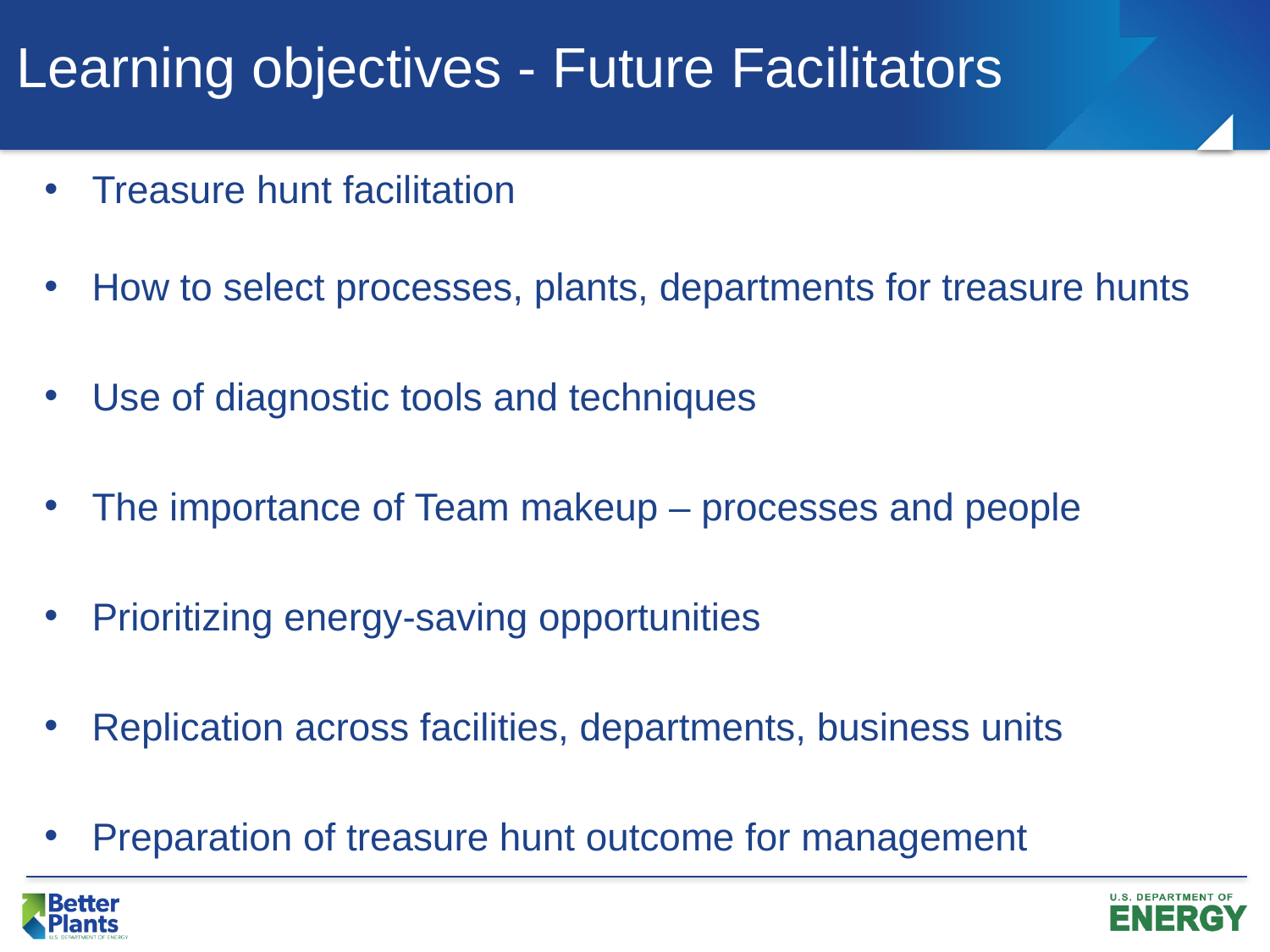

# Learning objectives - Future Facilitators
Treasure hunt facilitation

How to select processes, plants, departments for treasure hunts

Use of diagnostic tools and techniques

The importance of Team makeup – processes and people

Prioritizing energy-saving opportunities

Replication across facilities, departments, business units

Preparation of treasure hunt outcome for management